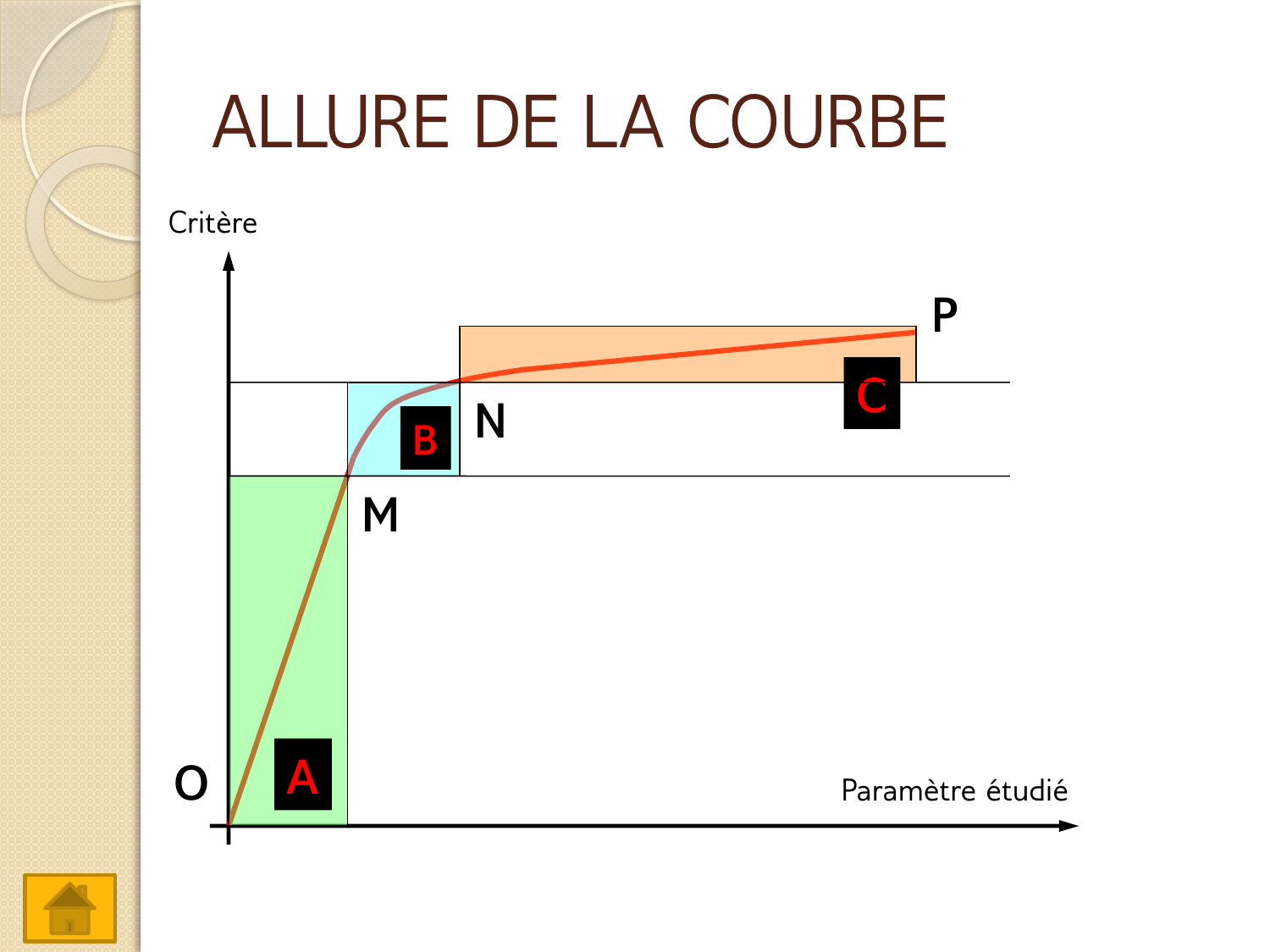

# ALLURE DE LA COURBE
Critère

P

C

N
B

M
A
O
Paramètre étudié